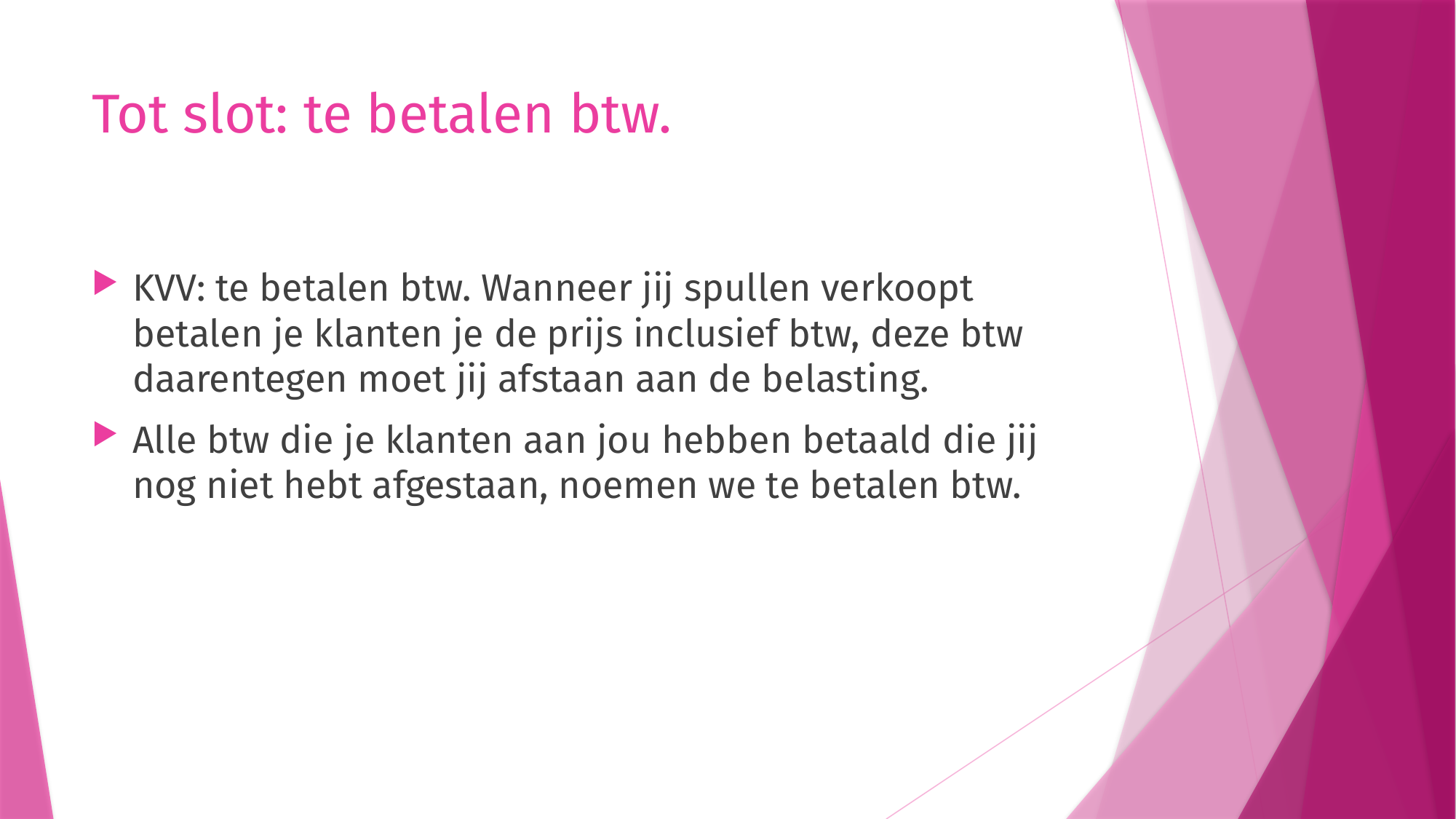

# Tot slot: te betalen btw.
KVV: te betalen btw. Wanneer jij spullen verkoopt betalen je klanten je de prijs inclusief btw, deze btw daarentegen moet jij afstaan aan de belasting.
Alle btw die je klanten aan jou hebben betaald die jij nog niet hebt afgestaan, noemen we te betalen btw.